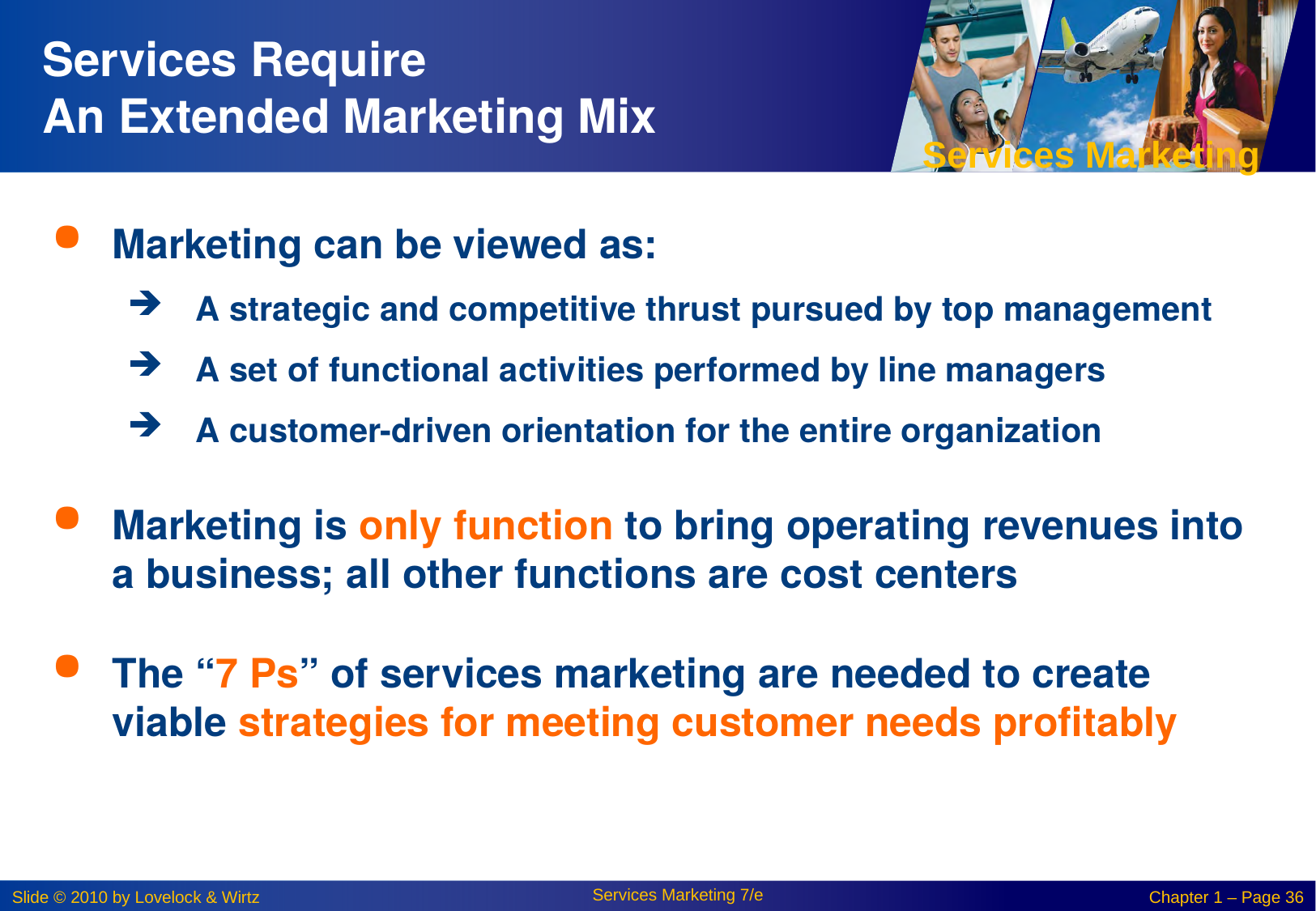

# Services Require An Extended Marketing Mix
Marketing can be viewed as:
A strategic and competitive thrust pursued by top management
A set of functional activities performed by line managers
A customer-driven orientation for the entire organization
Marketing is only function to bring operating revenues into a business; all other functions are cost centers
The “7 Ps” of services marketing are needed to create viable strategies for meeting customer needs profitably